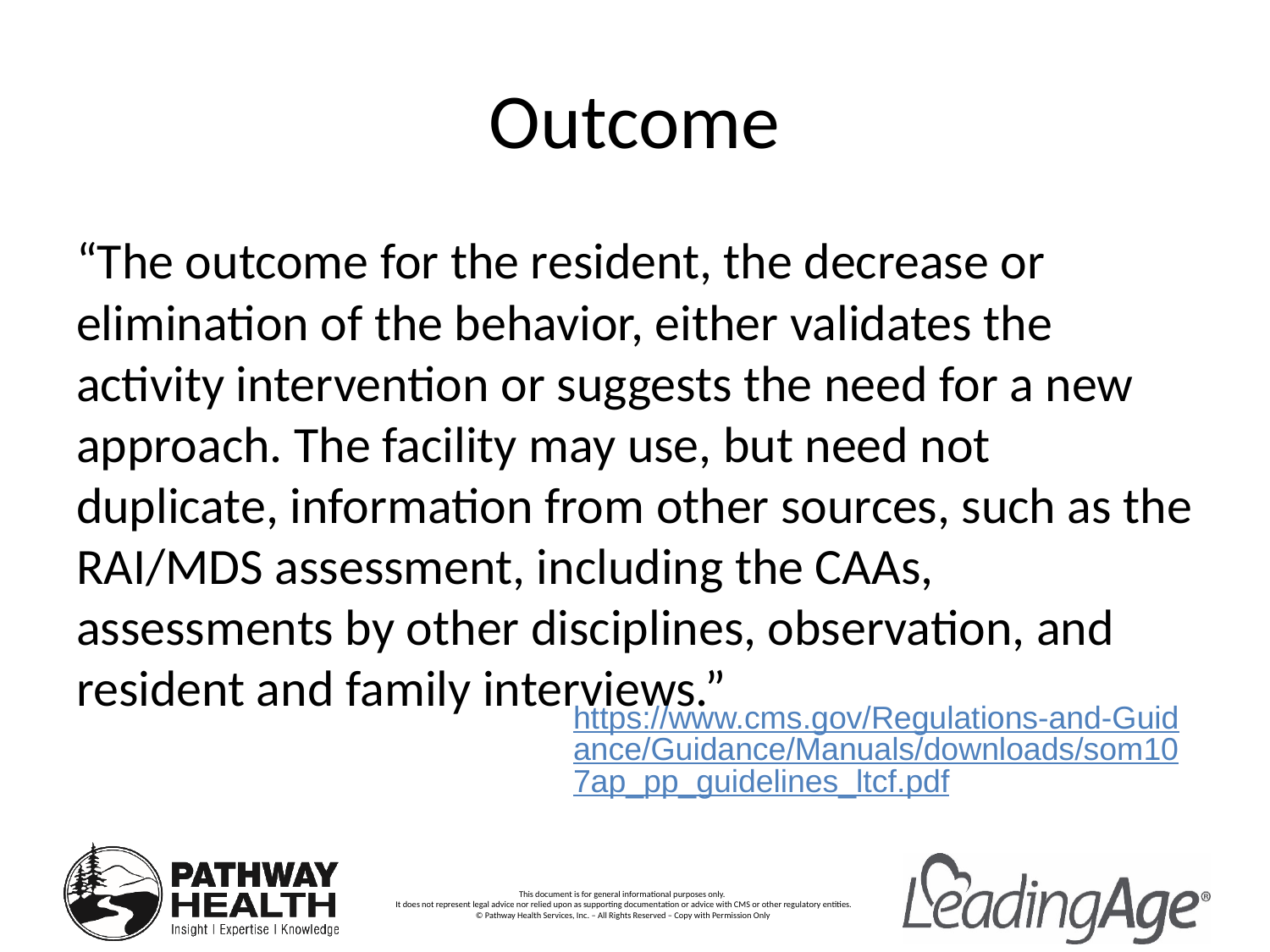

# Outcome
“The outcome for the resident, the decrease or elimination of the behavior, either validates the activity intervention or suggests the need for a new approach. The facility may use, but need not duplicate, information from other sources, such as the RAI/MDS assessment, including the CAAs, assessments by other disciplines, observation, and resident and family interviews.”

https://www.cms.gov/Regulations-and-Guidance/Guidance/Manuals/downloads/som107ap_pp_guidelines_ltcf.pdf